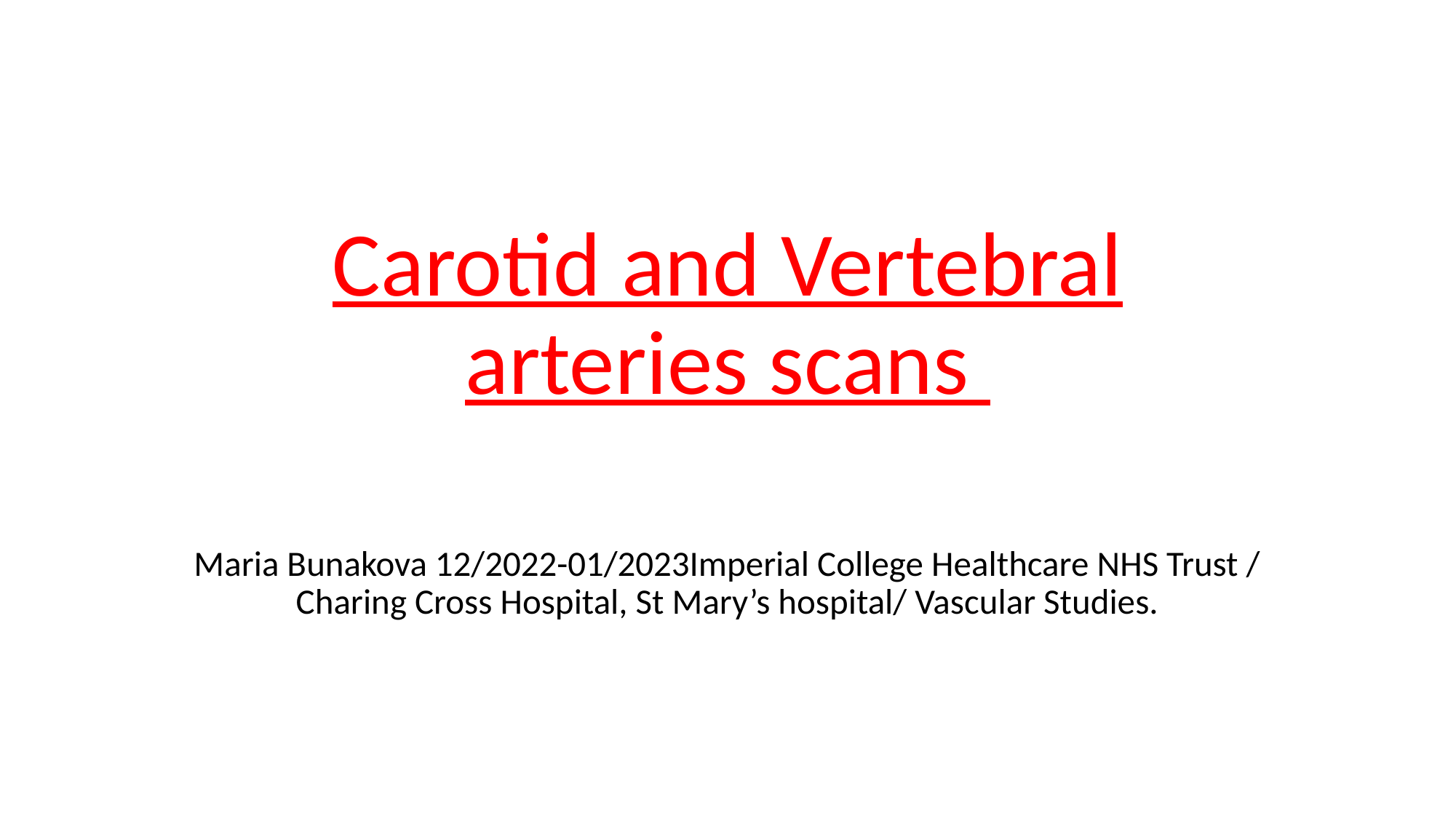

# Carotid and Vertebral arteries scans
Maria Bunakova 12/2022-01/2023Imperial College Healthcare NHS Trust / Charing Cross Hospital, St Mary’s hospital/ Vascular Studies.